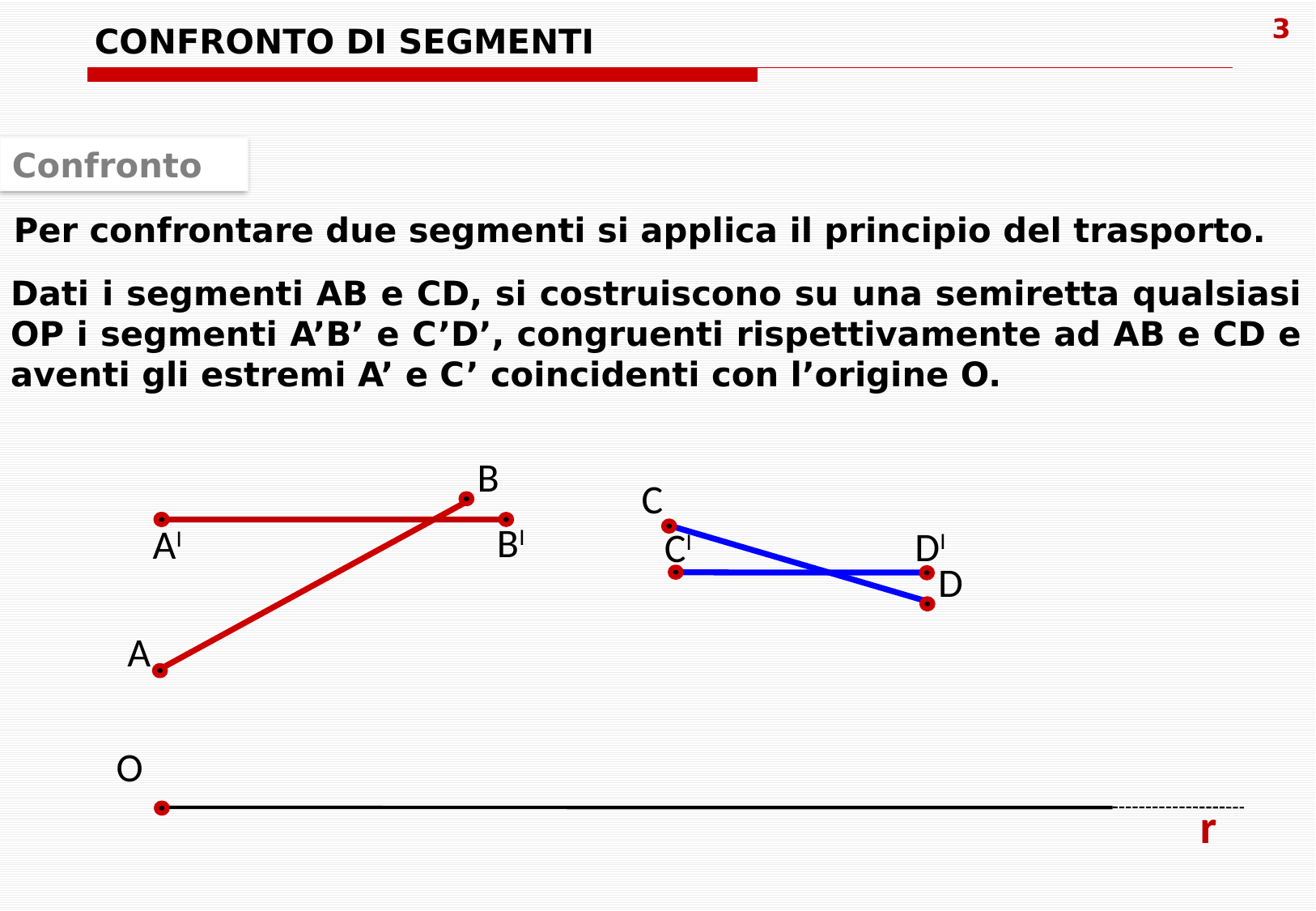

CONFRONTO DI SEGMENTI
Confronto
Per confrontare due segmenti si applica il principio del trasporto.
Dati i segmenti AB e CD, si costruiscono su una semiretta qualsiasi OP i segmenti A’B’ e C’D’, congruenti rispettivamente ad AB e CD e aventi gli estremi A’ e C’ coincidenti con l’origine O.
B

A

C

D

BI
AI

DI
CI

O
r